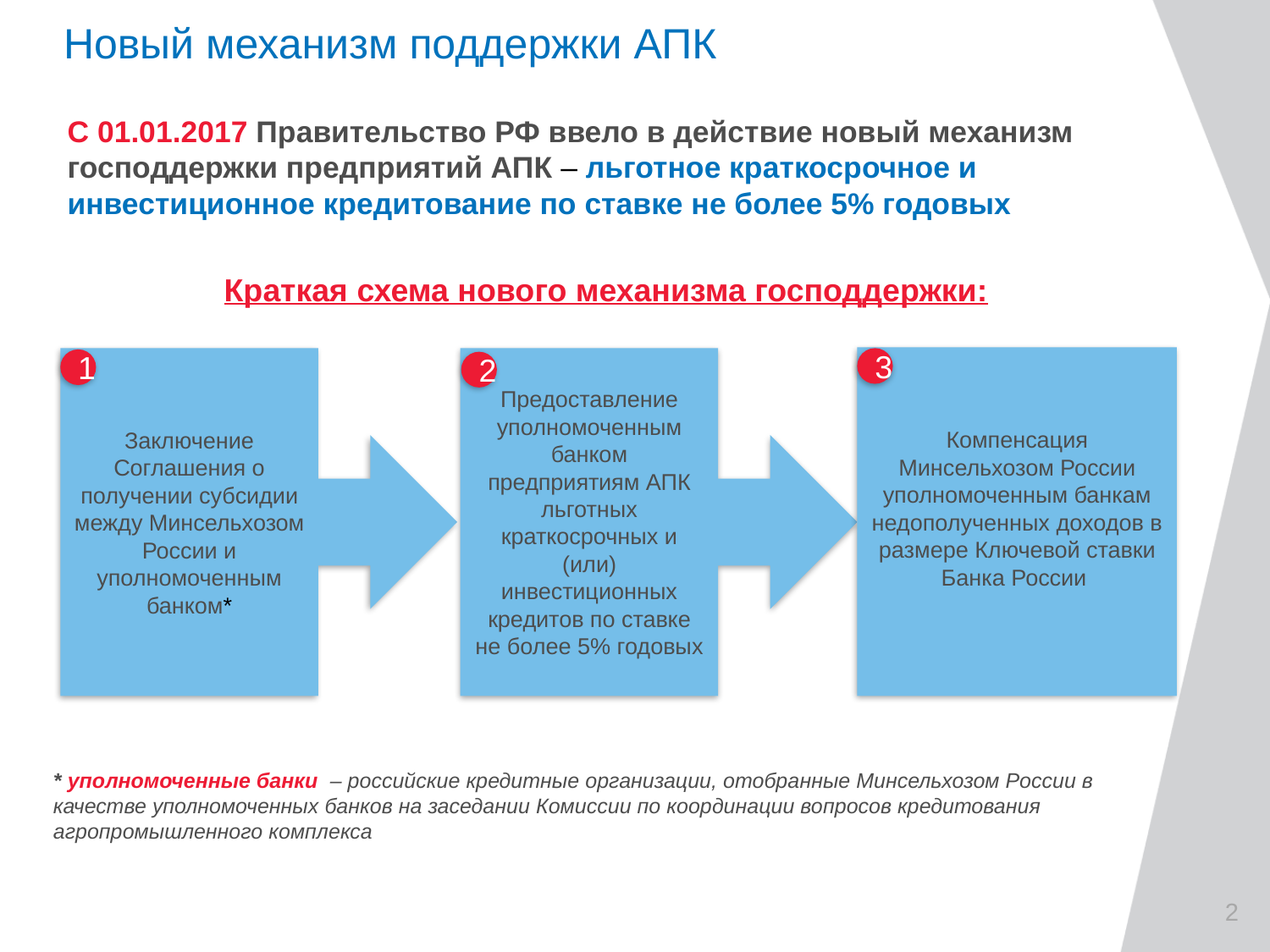

# Новый механизм поддержки АПК
С 01.01.2017 Правительство РФ ввело в действие новый механизм господдержки предприятий АПК – льготное краткосрочное и инвестиционное кредитование по ставке не более 5% годовых
Краткая схема нового механизма господдержки:
Компенсация Минсельхозом России уполномоченным банкам недополученных доходов в размере Ключевой ставки Банка России

Предоставление уполномоченным банком предприятиям АПК льготных краткосрочных и (или) инвестиционных кредитов по ставке не более 5% годовых
Заключение Соглашения о получении субсидии между Минсельхозом России и уполномоченным банком*
3
1
2
* уполномоченные банки  – российские кредитные организации, отобранные Минсельхозом России в качестве уполномоченных банков на заседании Комиссии по координации вопросов кредитования агропромышленного комплекса
2